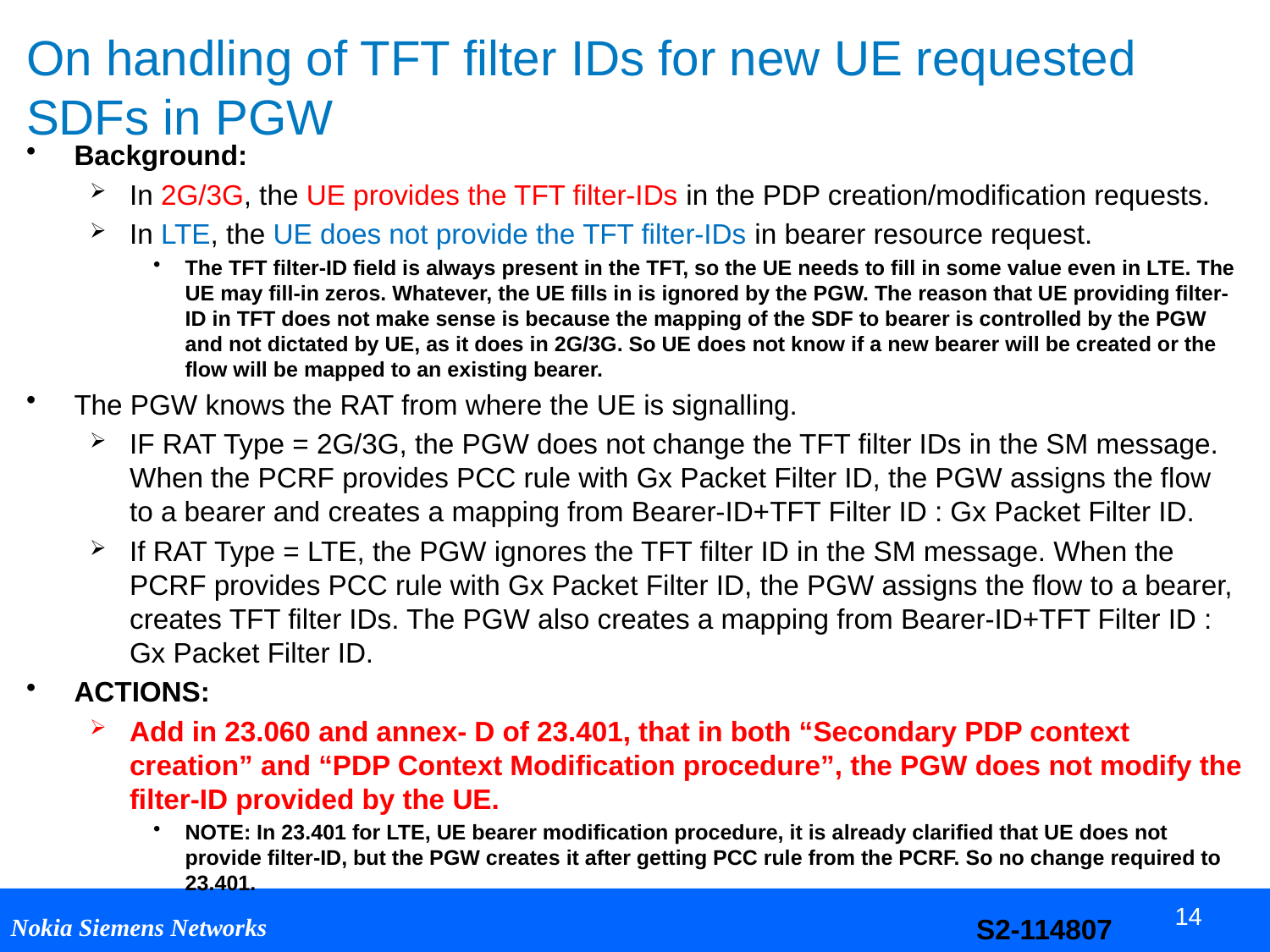

# On handling of TFT filter IDs for new UE requested SDFs in PGW
Background:
In 2G/3G, the UE provides the TFT filter-IDs in the PDP creation/modification requests.
In LTE, the UE does not provide the TFT filter-IDs in bearer resource request.
The TFT filter-ID field is always present in the TFT, so the UE needs to fill in some value even in LTE. The UE may fill-in zeros. Whatever, the UE fills in is ignored by the PGW. The reason that UE providing filter-ID in TFT does not make sense is because the mapping of the SDF to bearer is controlled by the PGW and not dictated by UE, as it does in 2G/3G. So UE does not know if a new bearer will be created or the flow will be mapped to an existing bearer.
The PGW knows the RAT from where the UE is signalling.
IF RAT Type = 2G/3G, the PGW does not change the TFT filter IDs in the SM message. When the PCRF provides PCC rule with Gx Packet Filter ID, the PGW assigns the flow to a bearer and creates a mapping from Bearer-ID+TFT Filter ID : Gx Packet Filter ID.
If RAT Type = LTE, the PGW ignores the TFT filter ID in the SM message. When the PCRF provides PCC rule with Gx Packet Filter ID, the PGW assigns the flow to a bearer, creates TFT filter IDs. The PGW also creates a mapping from Bearer-ID+TFT Filter ID : Gx Packet Filter ID.
ACTIONS:
Add in 23.060 and annex- D of 23.401, that in both “Secondary PDP context creation” and “PDP Context Modification procedure”, the PGW does not modify the filter-ID provided by the UE.
NOTE: In 23.401 for LTE, UE bearer modification procedure, it is already clarified that UE does not provide filter-ID, but the PGW creates it after getting PCC rule from the PCRF. So no change required to 23.401.